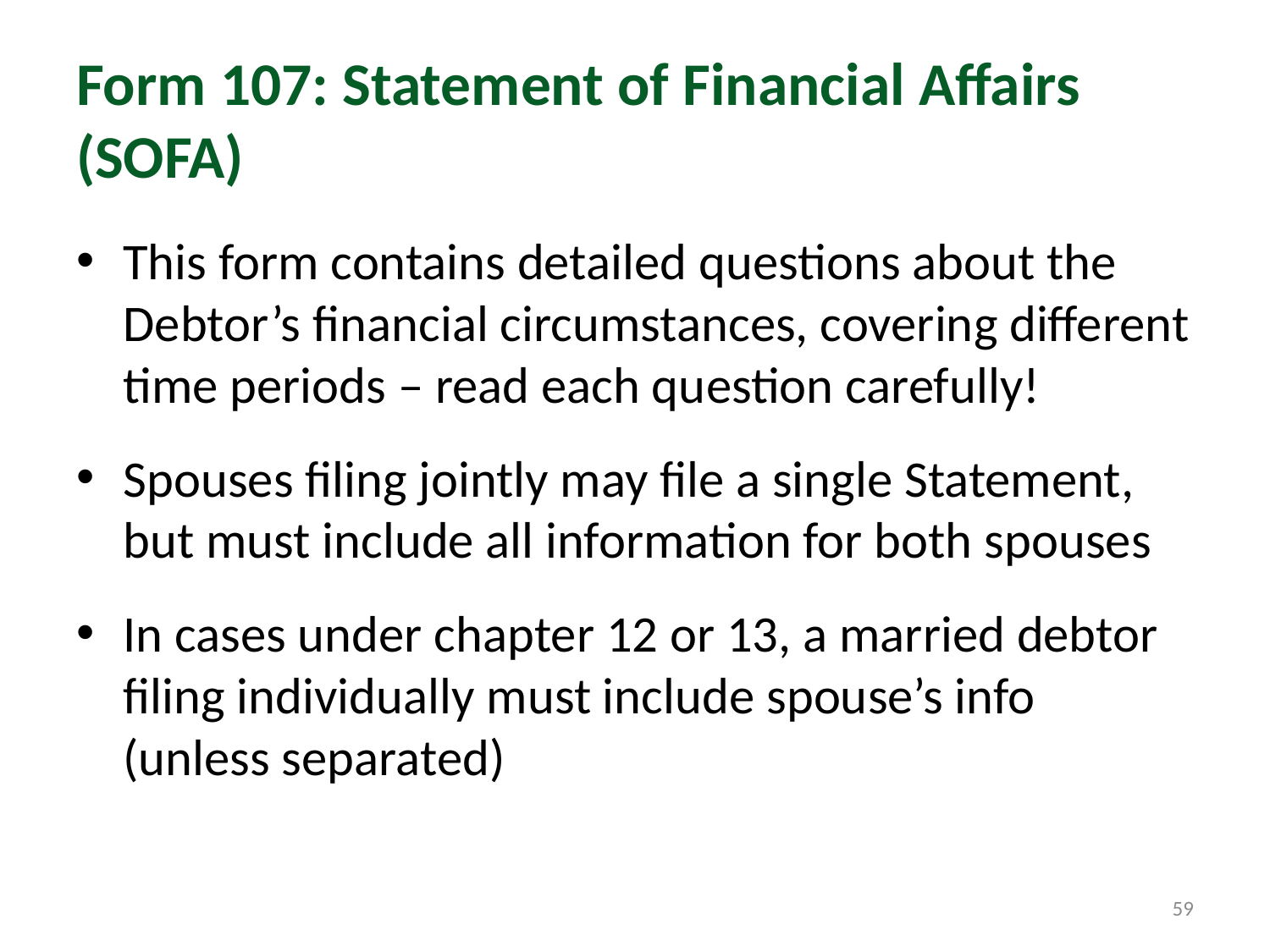

# Form 107: Statement of Financial Affairs (SOFA)
This form contains detailed questions about the Debtor’s financial circumstances, covering different time periods – read each question carefully!
Spouses filing jointly may file a single Statement, but must include all information for both spouses
In cases under chapter 12 or 13, a married debtor filing individually must include spouse’s info (unless separated)
59